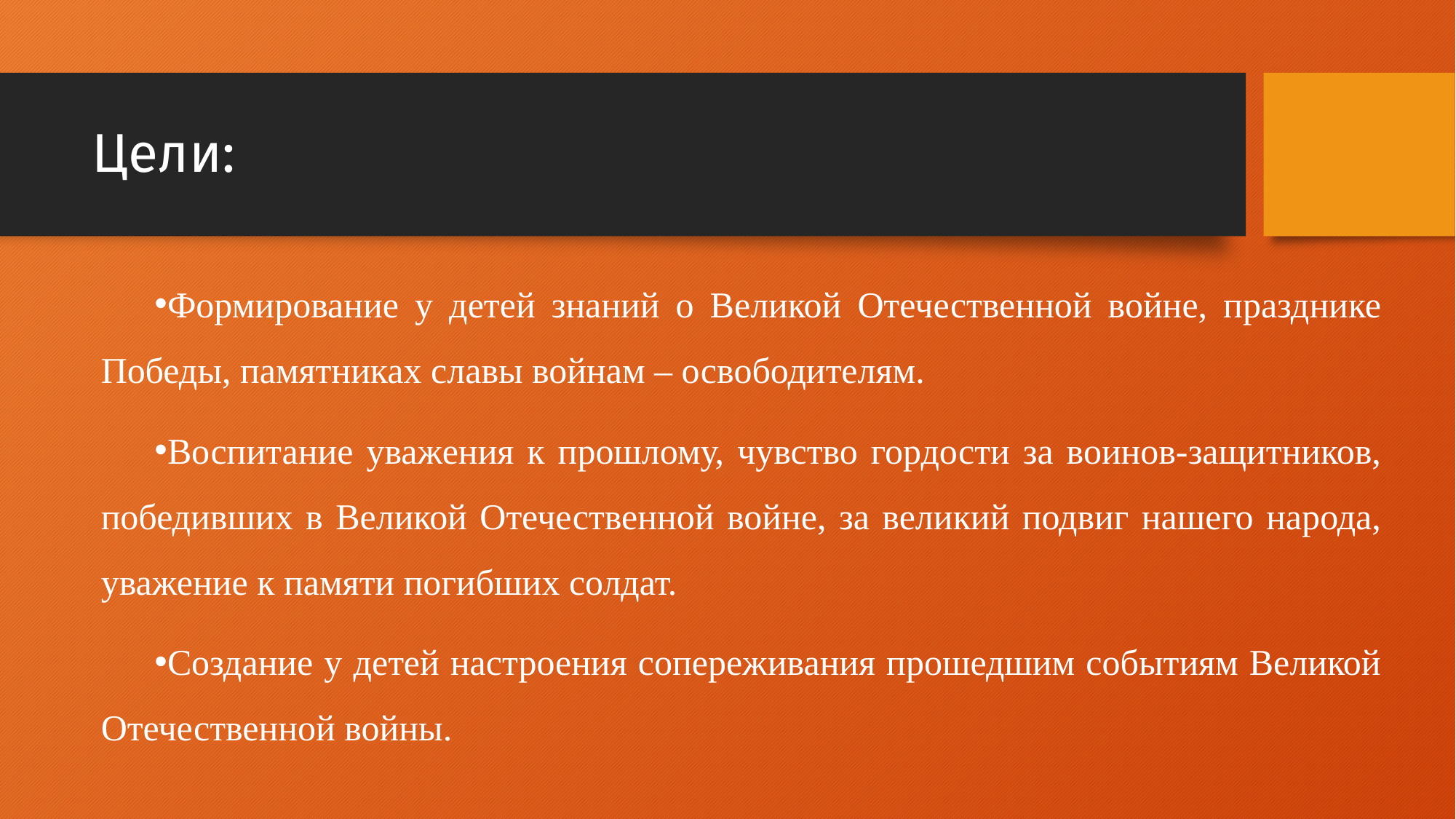

# Цели:
Формирование у детей знаний о Великой Отечественной войне, празднике Победы, памятниках славы войнам – освободителям.
Воспитание уважения к прошлому, чувство гордости за воинов-защитников, победивших в Великой Отечественной войне, за великий подвиг нашего народа, уважение к памяти погибших солдат.
Создание у детей настроения сопереживания прошедшим событиям Великой Отечественной войны.